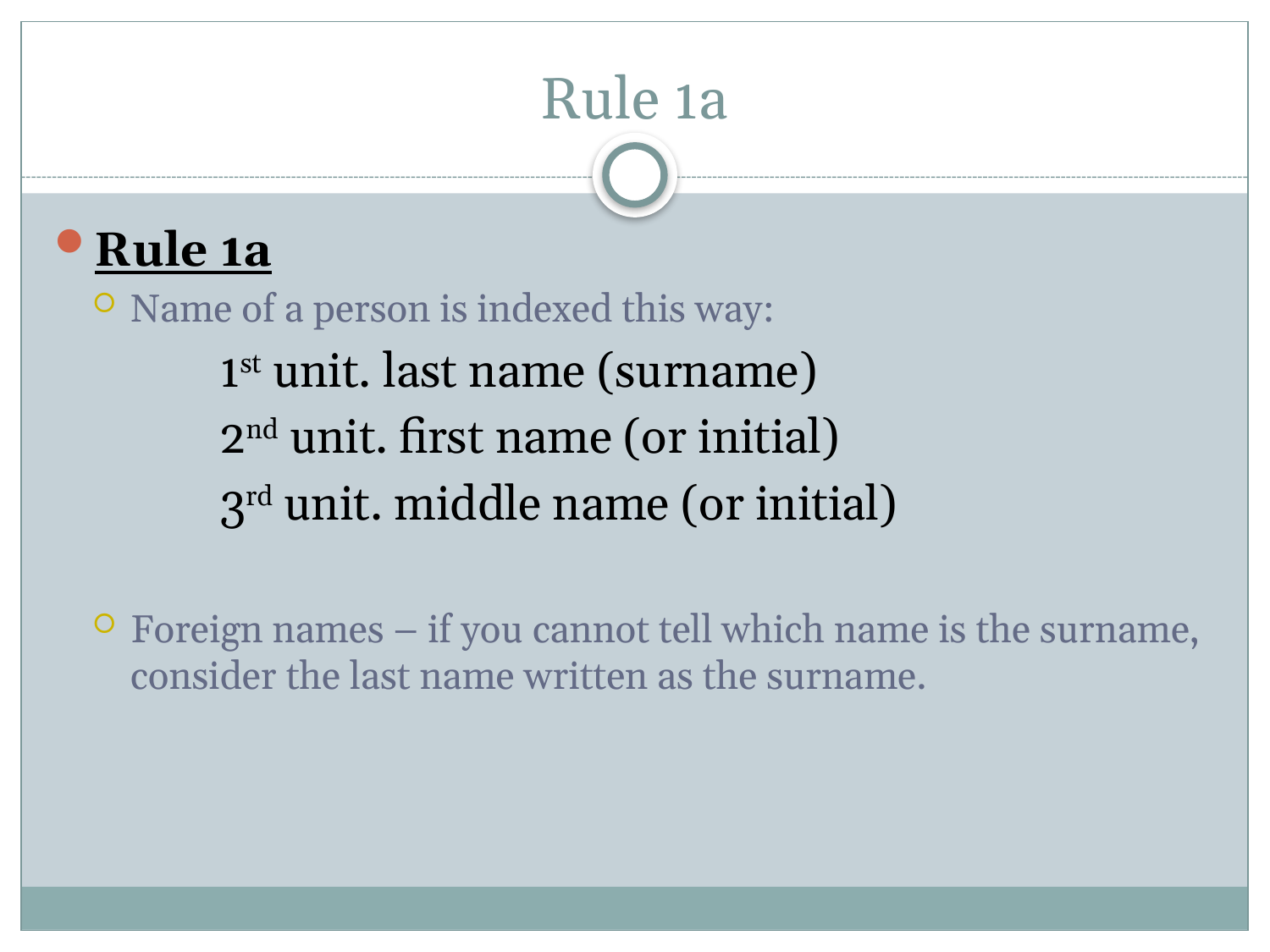

# Rule 1a
Rule 1a
Name of a person is indexed this way:
		1st unit. last name (surname)
   		2nd unit. first name (or initial)
   		3rd unit. middle name (or initial)

Foreign names – if you cannot tell which name is the surname, consider the last name written as the surname.